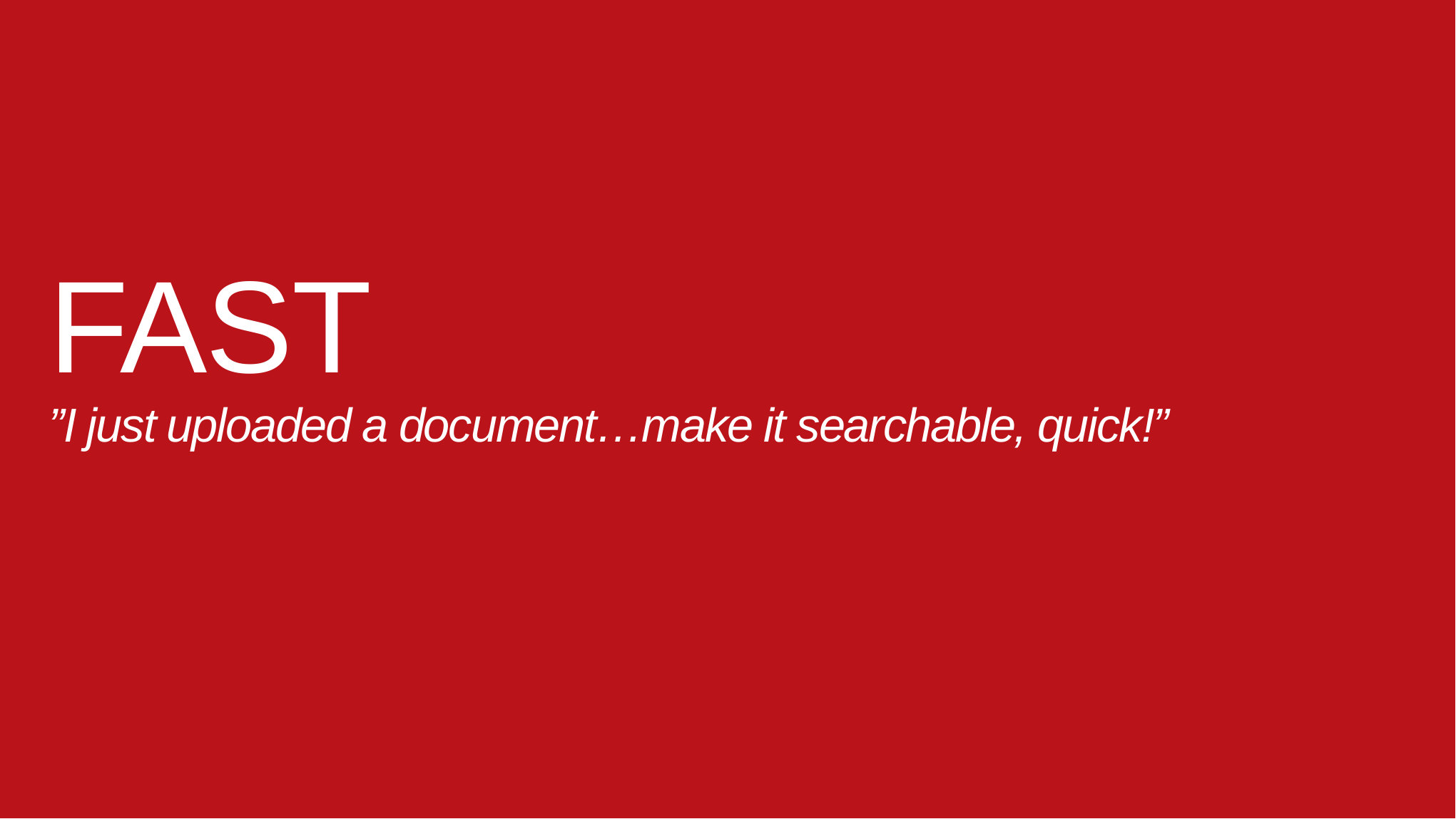

# FAST ”I just uploaded a document…make it searchable, quick!”